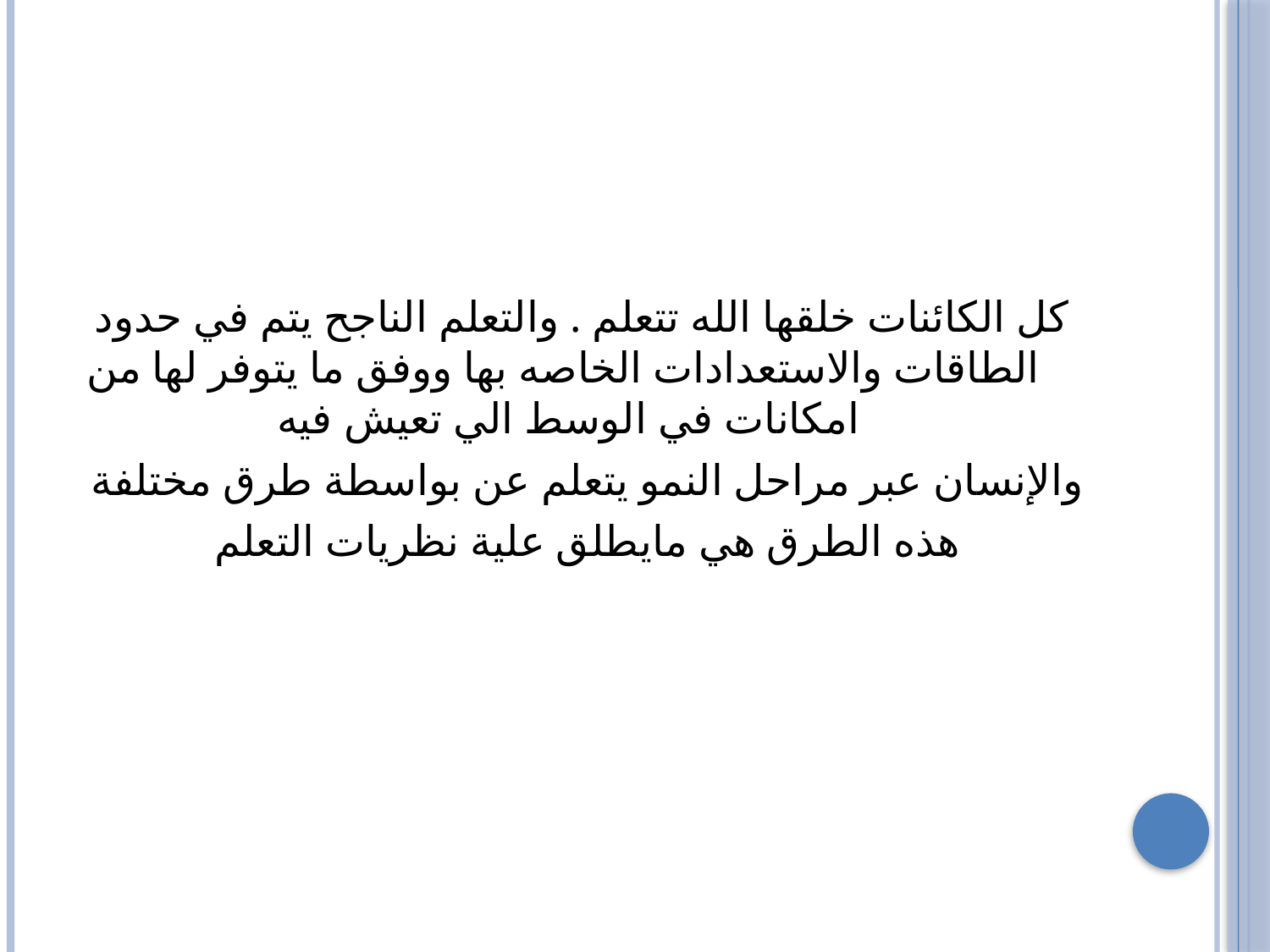

كل الكائنات خلقها الله تتعلم . والتعلم الناجح يتم في حدود الطاقات والاستعدادات الخاصه بها ووفق ما يتوفر لها من امكانات في الوسط الي تعيش فيه
والإنسان عبر مراحل النمو يتعلم عن بواسطة طرق مختلفة
هذه الطرق هي مايطلق علية نظريات التعلم